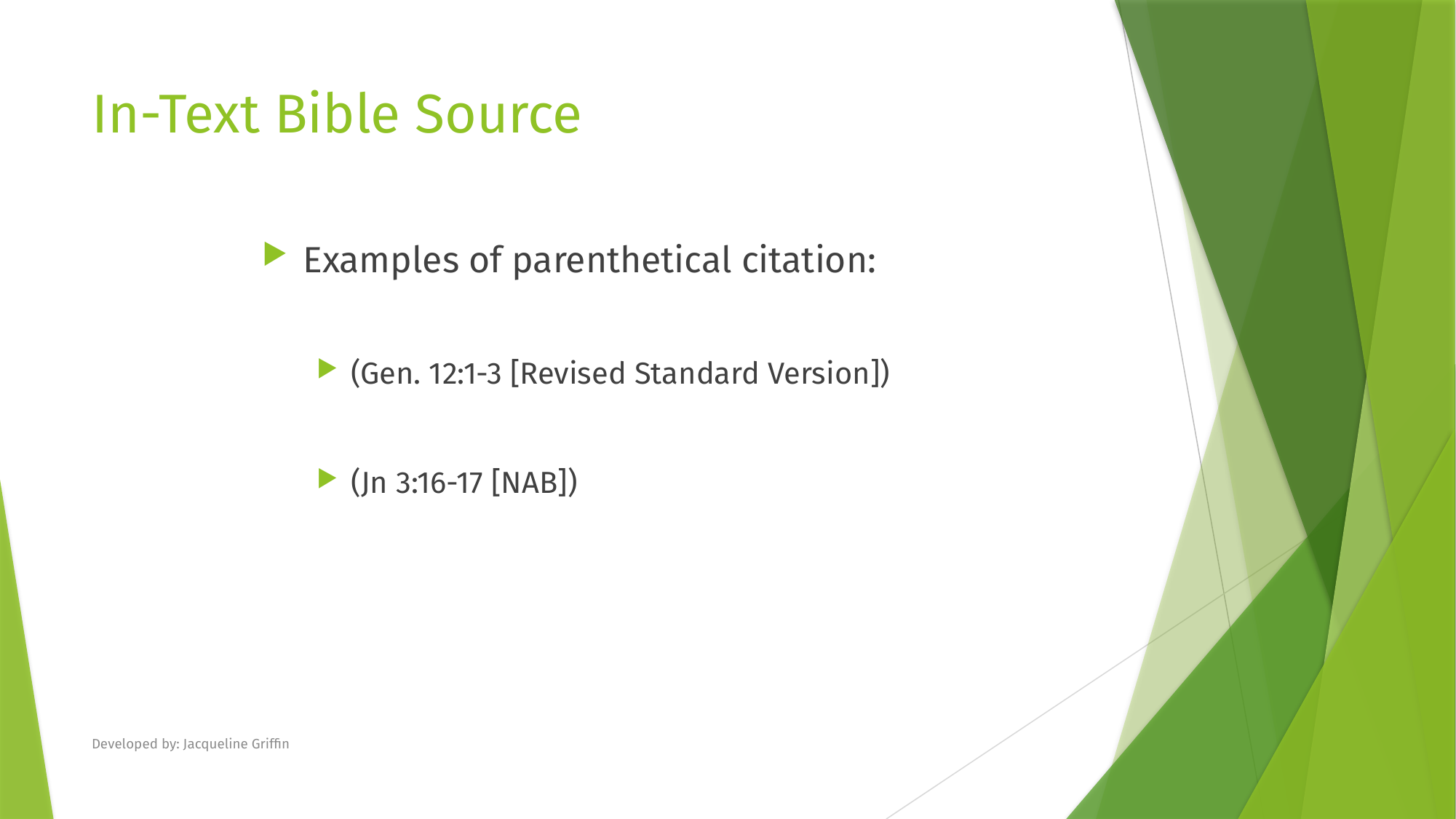

# In-Text Bible Source
Examples of parenthetical citation:

(Gen. 12:1-3 [Revised Standard Version])

(Jn 3:16-17 [NAB])

Developed by: Jacqueline Griffin